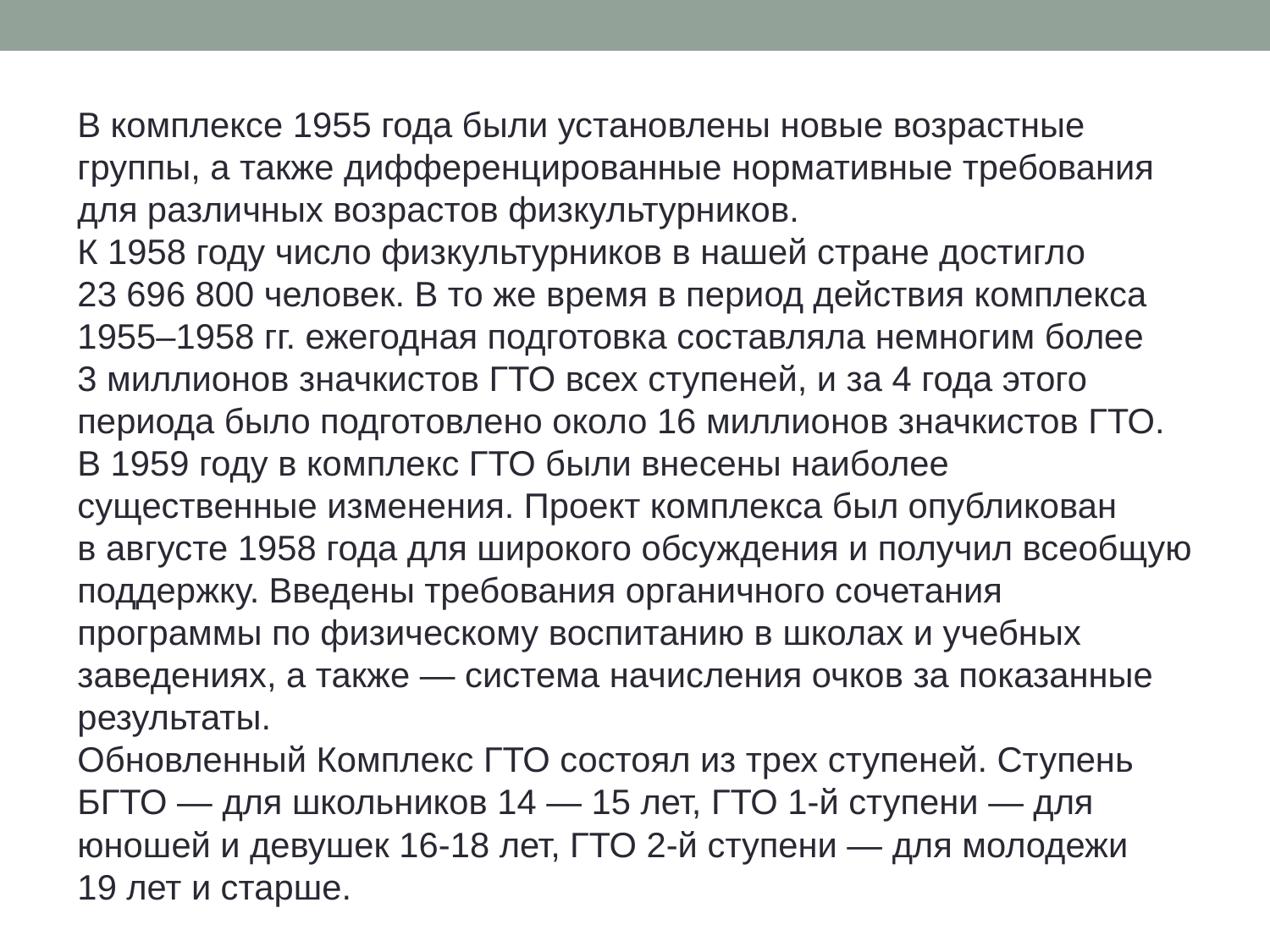

В комплексе 1955 года были установлены новые возрастные группы, а также дифференцированные нормативные требования для различных возрастов физкультурников.
К 1958 году число физкультурников в нашей стране достигло 23 696 800 человек. В то же время в период действия комплекса 1955–1958 гг. ежегодная подготовка составляла немногим более 3 миллионов значкистов ГТО всех ступеней, и за 4 года этого периода было подготовлено около 16 миллионов значкистов ГТО.
В 1959 году в комплекс ГТО были внесены наиболее существенные изменения. Проект комплекса был опубликован в августе 1958 года для широкого обсуждения и получил всеобщую поддержку. Введены требования органичного сочетания программы по физическому воспитанию в школах и учебных заведениях, а также — система начисления очков за показанные результаты.
Обновленный Комплекс ГТО состоял из трех ступеней. Ступень БГТО — для школьников 14 — 15 лет, ГТО 1-й ступени — для юношей и девушек 16-18 лет, ГТО 2-й ступени — для молодежи 19 лет и старше.